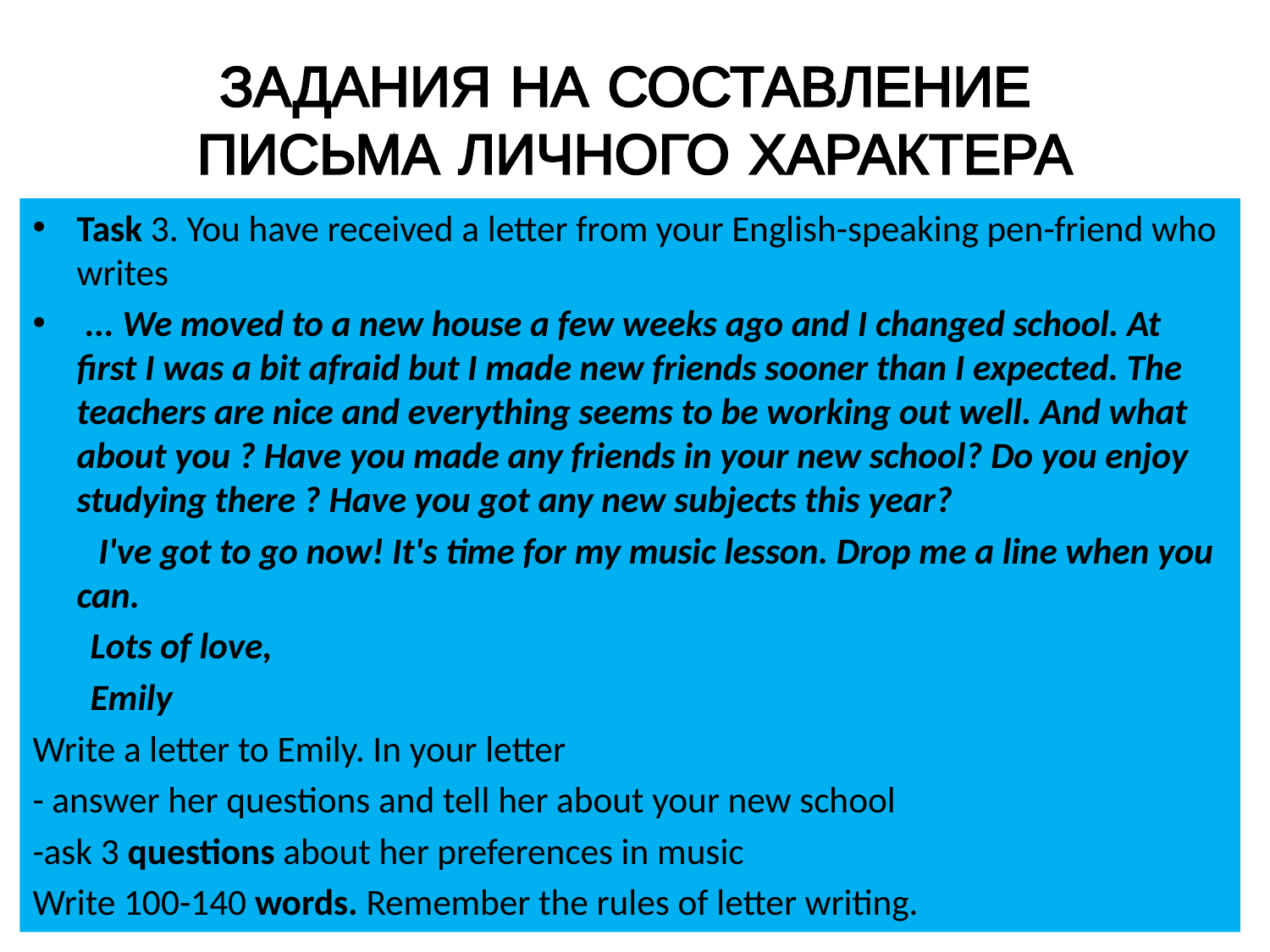

# ЗАДАНИЯ НА СОСТАВЛЕНИЕ ПИСЬМА ЛИЧНОГО ХАРАКТЕРА
Task 3. You have received a letter from your English-speaking pen-friend who writes
 ... We moved to a new house a few weeks ago and I changed school. At first I was a bit afraid but I made new friends sooner than I expected. The teachers are nice and everything seems to be working out well. And what about you ? Have you made any friends in your new school? Do you enjoy studying there ? Have you got any new subjects this year?
        I've got to go now! It's time for my music lesson. Drop me a line when you can.
       Lots of love,
       Emily
Write a letter to Emily. In your letter
- answer her questions and tell her about your new school
-ask 3 questions about her preferences in music
Write 100-140 words. Remember the rules of letter writing.